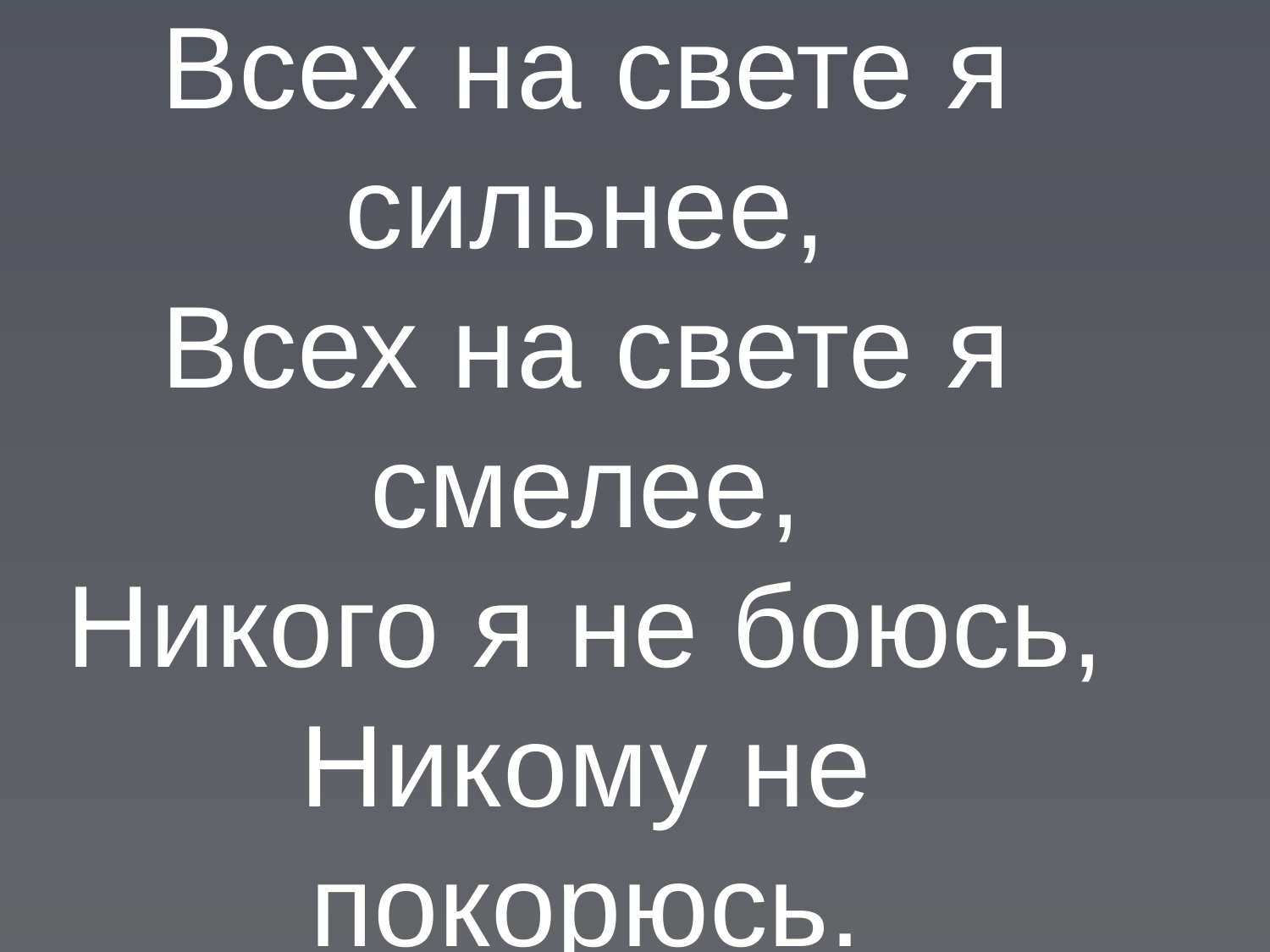

Всех на свете я сильнее,
Всех на свете я смелее,
Никого я не боюсь,
Никому не покорюсь.
#